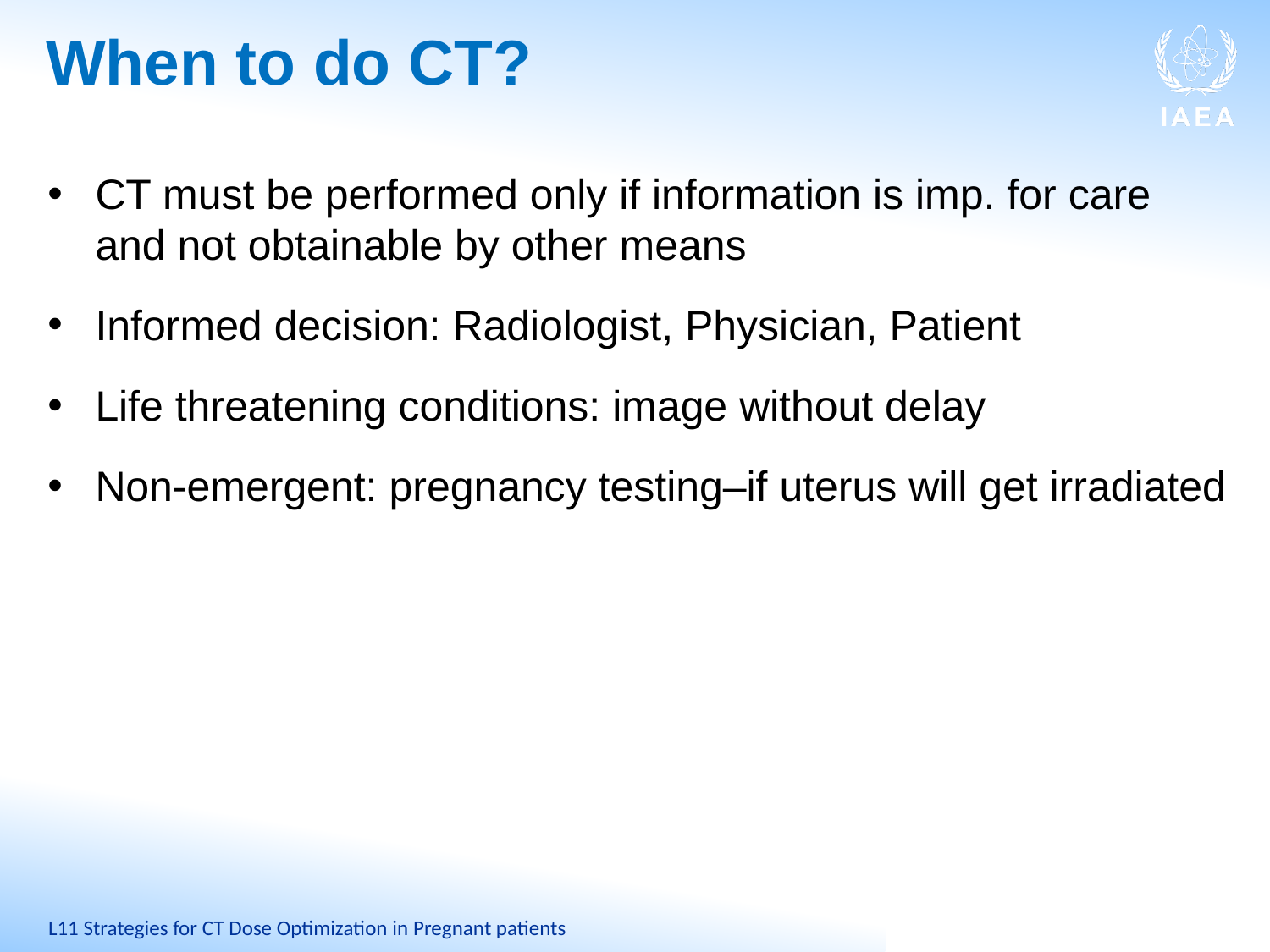

# When to do CT?
CT must be performed only if information is imp. for care and not obtainable by other means
Informed decision: Radiologist, Physician, Patient
Life threatening conditions: image without delay
Non-emergent: pregnancy testing–if uterus will get irradiated